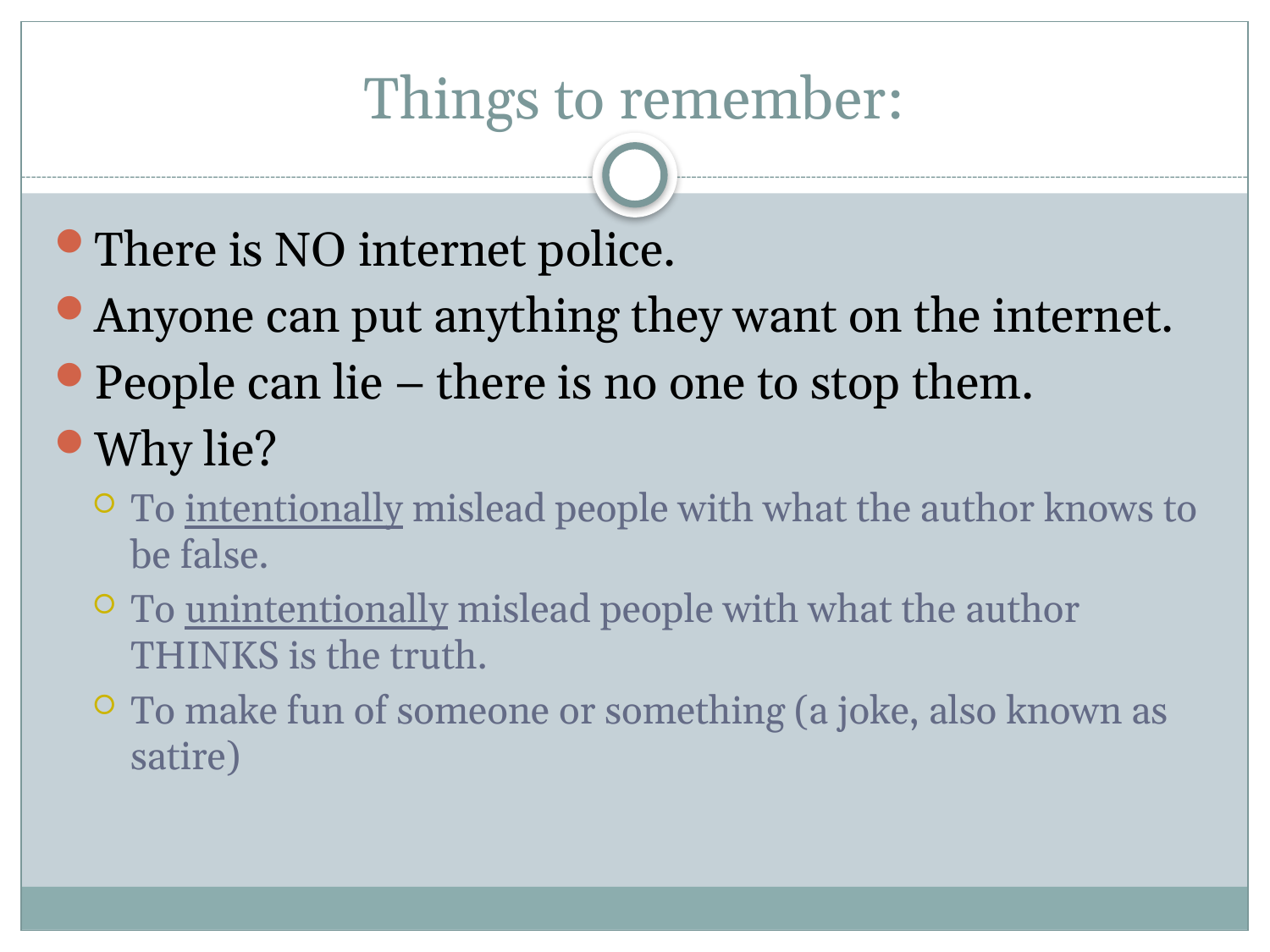

# Things to remember:
There is NO internet police.
Anyone can put anything they want on the internet.
People can lie – there is no one to stop them.
Why lie?
To intentionally mislead people with what the author knows to be false.
To unintentionally mislead people with what the author THINKS is the truth.
To make fun of someone or something (a joke, also known as satire)